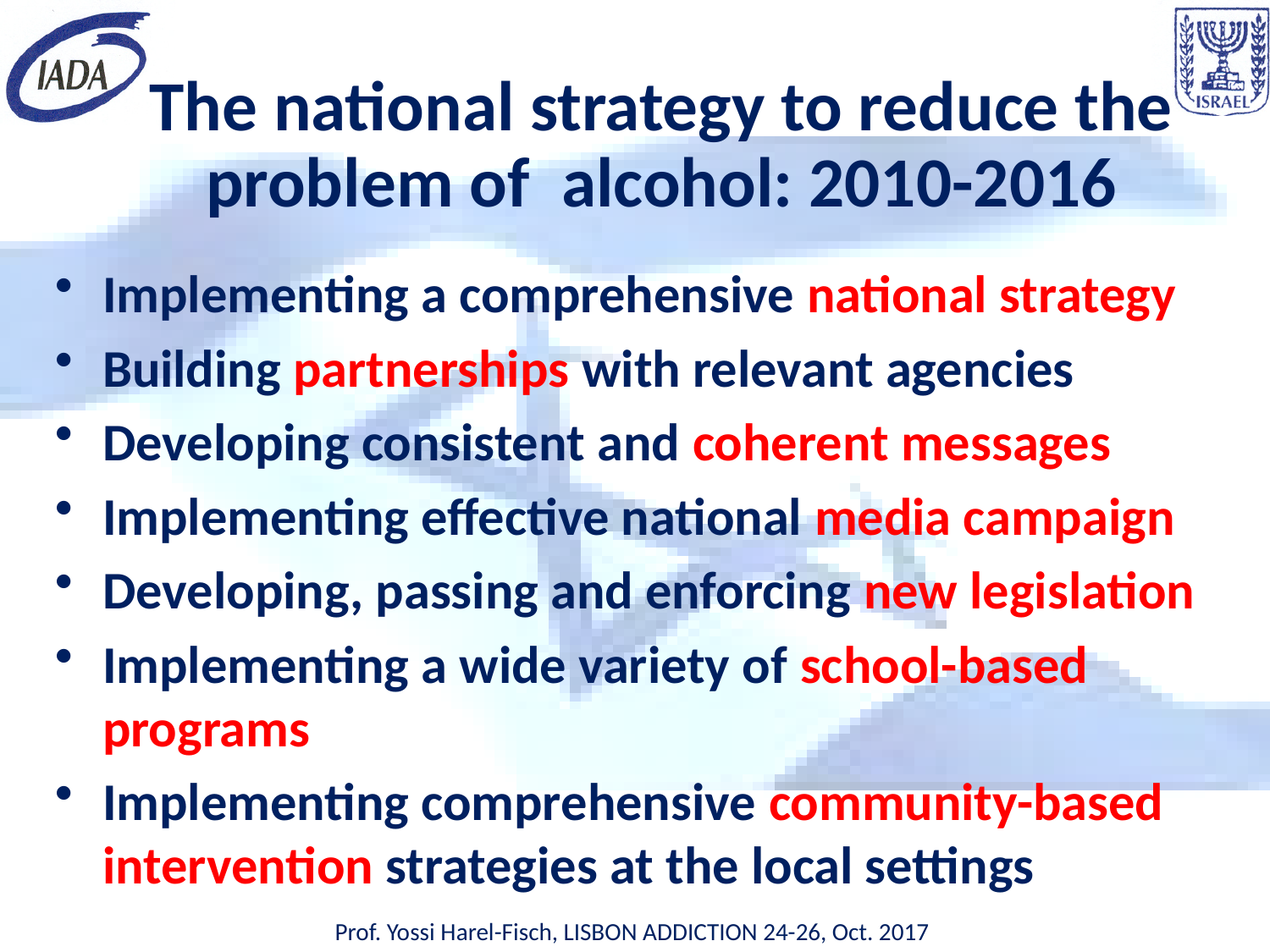

# The national strategy to reduce the problem of  alcohol: 2010-2016
Implementing a comprehensive national strategy
Building partnerships with relevant agencies
Developing consistent and coherent messages
Implementing effective national media campaign
Developing, passing and enforcing new legislation
Implementing a wide variety of school-based programs
Implementing comprehensive community-based intervention strategies at the local settings
Prof. Yossi Harel-Fisch, LISBON ADDICTION 24-26, Oct. 2017